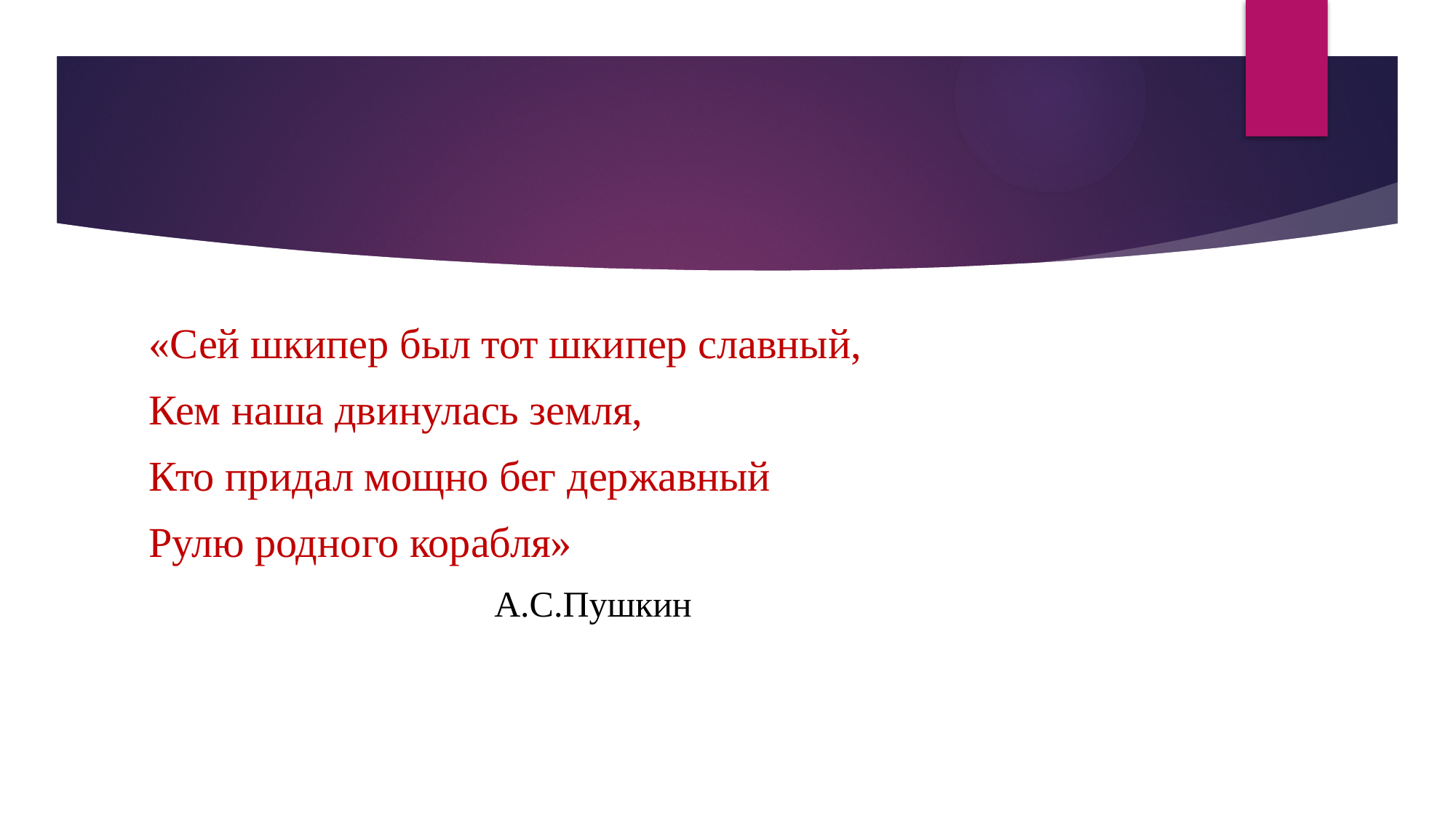

#
«Сей шкипер был тот шкипер славный,
Кем наша двинулась земля,
Кто придал мощно бег державный
Рулю родного корабля»
                                      А.С.Пушкин